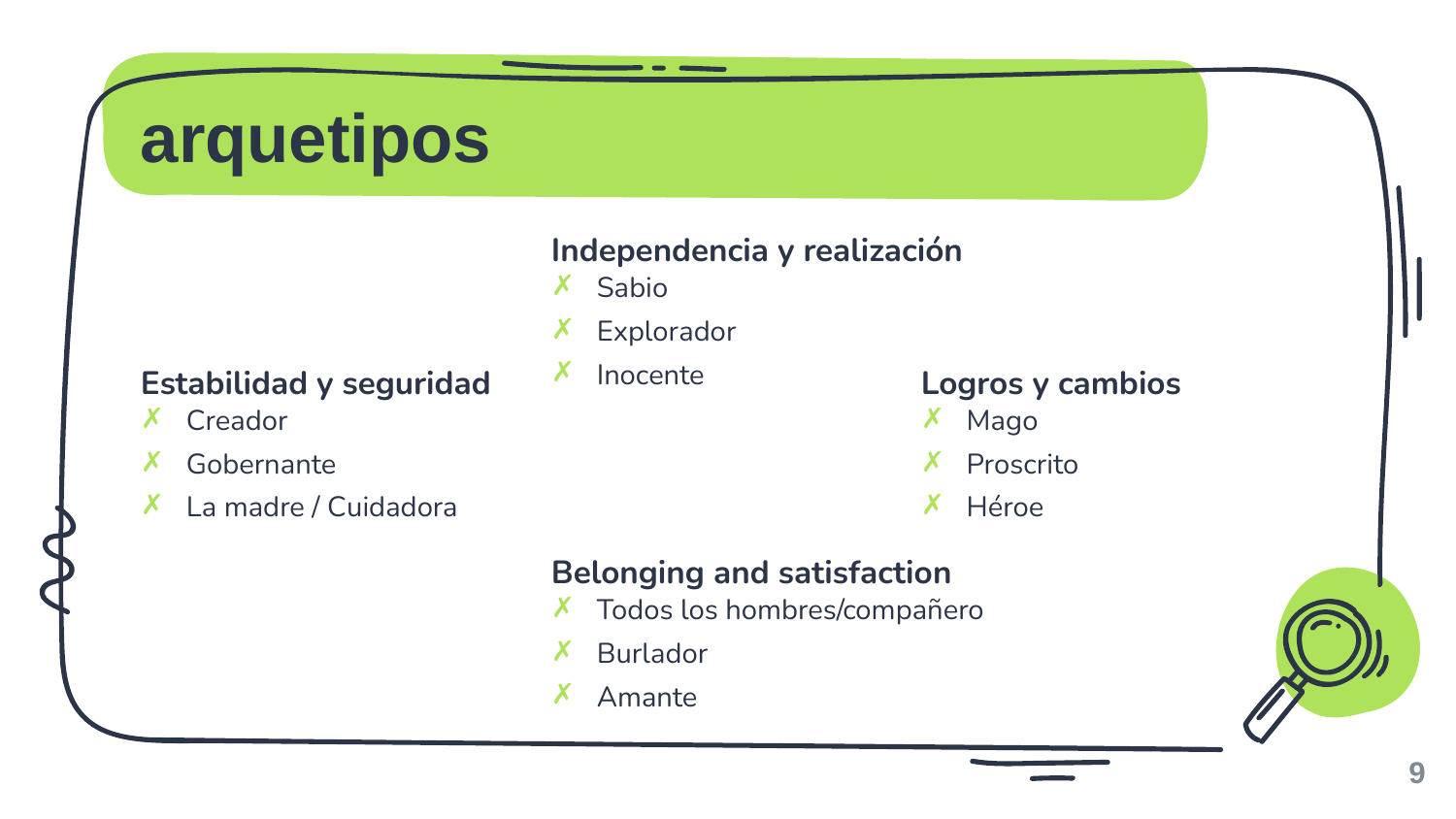

# arquetipos
Independencia y realización
Sabio
Explorador
Inocente
Estabilidad y seguridad
Creador
Gobernante
La madre / Cuidadora
Logros y cambios
Mago
Proscrito
Héroe
Belonging and satisfaction
Todos los hombres/compañero
Burlador
Amante

9